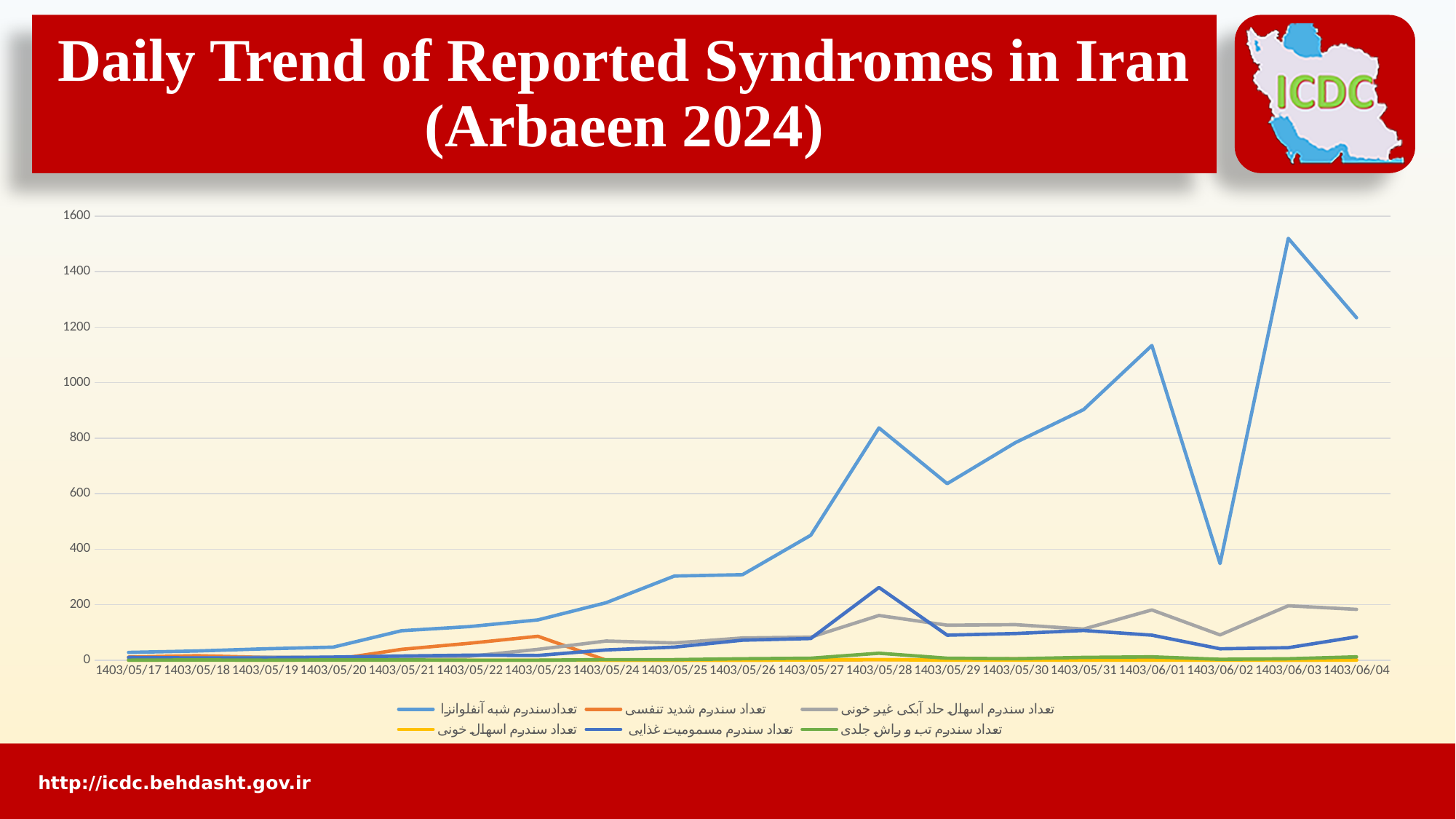

# Daily Trend of Reported Syndromes in Iran (Arbaeen 2024)

### Chart

| Category |  تعدادسندرم شبه آنفلوانزا | تعداد سندرم شدید تنفسی  | تعداد سندرم اسهال حاد آبکی غیر خونی | تعداد سندرم اسهال خونی |  تعداد سندرم مسمومیت غذایی | تعداد سندرم تب و راش جلدی |
|---|---|---|---|---|---|---|
| 1403/05/17 | 28.0 | 11.0 | 4.0 | 0.0 | 10.0 | 0.0 |
| 1403/05/18 | 33.0 | 16.0 | 8.0 | 0.0 | 8.0 | 1.0 |
| 1403/05/19 | 41.0 | 10.0 | 11.0 | 0.0 | 8.0 | 0.0 |
| 1403/05/20 | 47.0 | 2.0 | 10.0 | 0.0 | 11.0 | 1.0 |
| 1403/05/21 | 106.0 | 39.0 | 12.0 | 0.0 | 15.0 | 1.0 |
| 1403/05/22 | 121.0 | 61.0 | 14.0 | 0.0 | 18.0 | 0.0 |
| 1403/05/23 | 145.0 | 86.0 | 39.0 | 0.0 | 17.0 | 0.0 |
| 1403/05/24 | 207.0 | 0.0 | 69.0 | 0.0 | 37.0 | 2.0 |
| 1403/05/25 | 303.0 | 0.0 | 62.0 | 0.0 | 47.0 | 2.0 |
| 1403/05/26 | 308.0 | 0.0 | 80.0 | 0.0 | 72.0 | 5.0 |
| 1403/05/27 | 450.0 | 1.0 | 83.0 | 1.0 | 78.0 | 7.0 |
| 1403/05/28 | 837.0 | 2.0 | 161.0 | 2.0 | 262.0 | 25.0 |
| 1403/05/29 | 636.0 | 2.0 | 126.0 | 0.0 | 90.0 | 7.0 |
| 1403/05/30 | 784.0 | 5.0 | 128.0 | 0.0 | 96.0 | 5.0 |
| 1403/05/31 | 903.0 | 6.0 | 112.0 | 0.0 | 107.0 | 10.0 |
| 1403/06/01 | 1134.0 | 4.0 | 181.0 | 0.0 | 90.0 | 12.0 |
| 1403/06/02 | 348.0 | 2.0 | 91.0 | 0.0 | 41.0 | 3.0 |
| 1403/06/03 | 1520.0 | 0.0 | 196.0 | 0.0 | 45.0 | 5.0 |
| 1403/06/04 | 1234.0 | 1.0 | 183.0 | 0.0 | 84.0 | 12.0 |